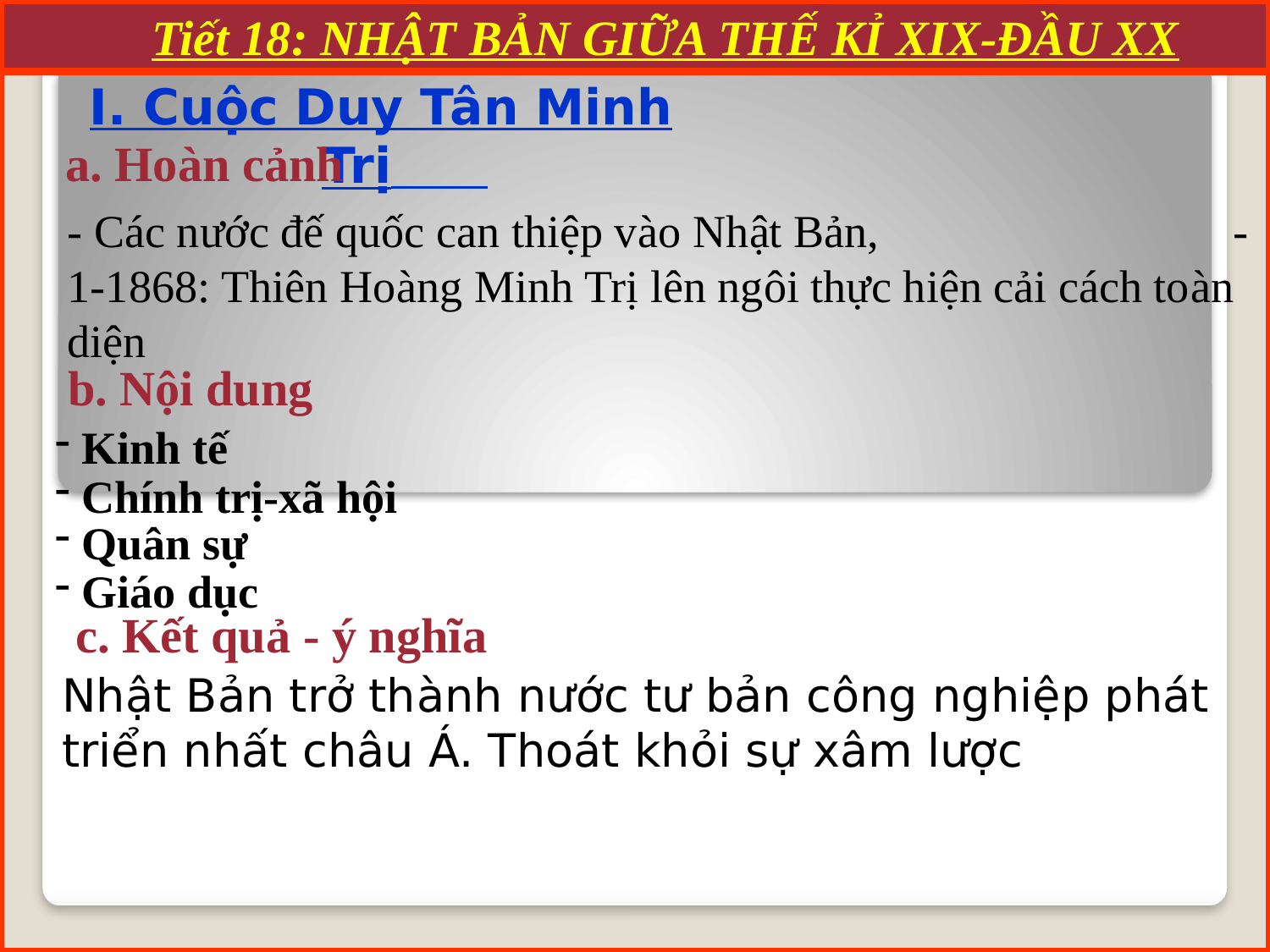

Tiết 18: NHẬT BẢN GIỮA THẾ KỈ XIX-ĐẦU XX
I. Cuộc Duy Tân Minh Trị

a. Hoàn cảnh
- Các nước đế quốc can thiệp vào Nhật Bản,                               - 1-1868: Thiên Hoàng Minh Trị lên ngôi thực hiện cải cách toàn diện

b. Nội dung
 Kinh tế

 Chính trị-xã hội
 Quân sự
 Giáo dục
c. Kết quả - ý nghĩa
Nhật Bản trở thành nước tư bản công nghiệp phát triển nhất châu Á. Thoát khỏi sự xâm lược